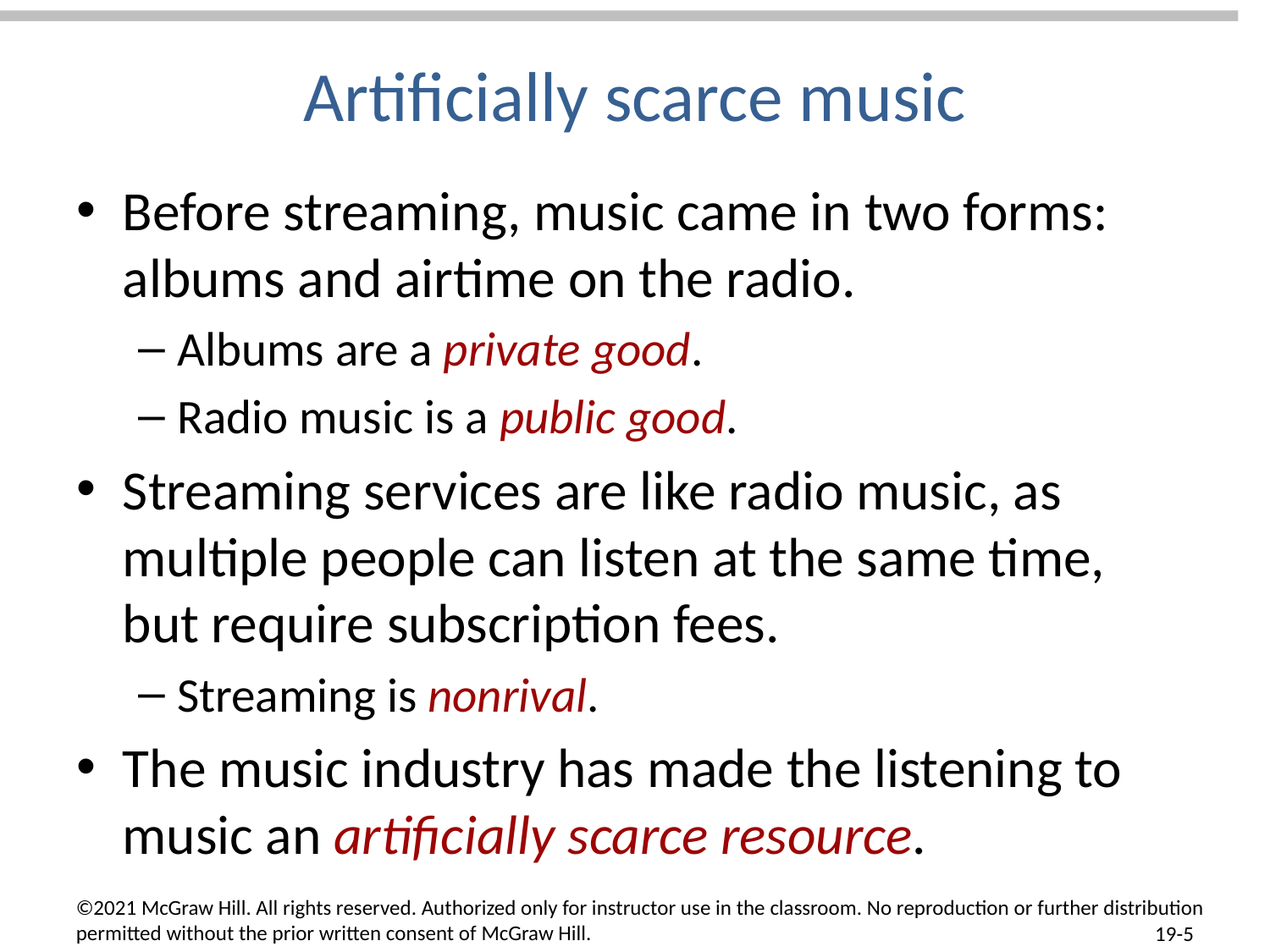

# Artificially scarce music
Before streaming, music came in two forms: albums and airtime on the radio.
Albums are a private good.
Radio music is a public good.
Streaming services are like radio music, as multiple people can listen at the same time, but require subscription fees.
Streaming is nonrival.
The music industry has made the listening to music an artificially scarce resource.